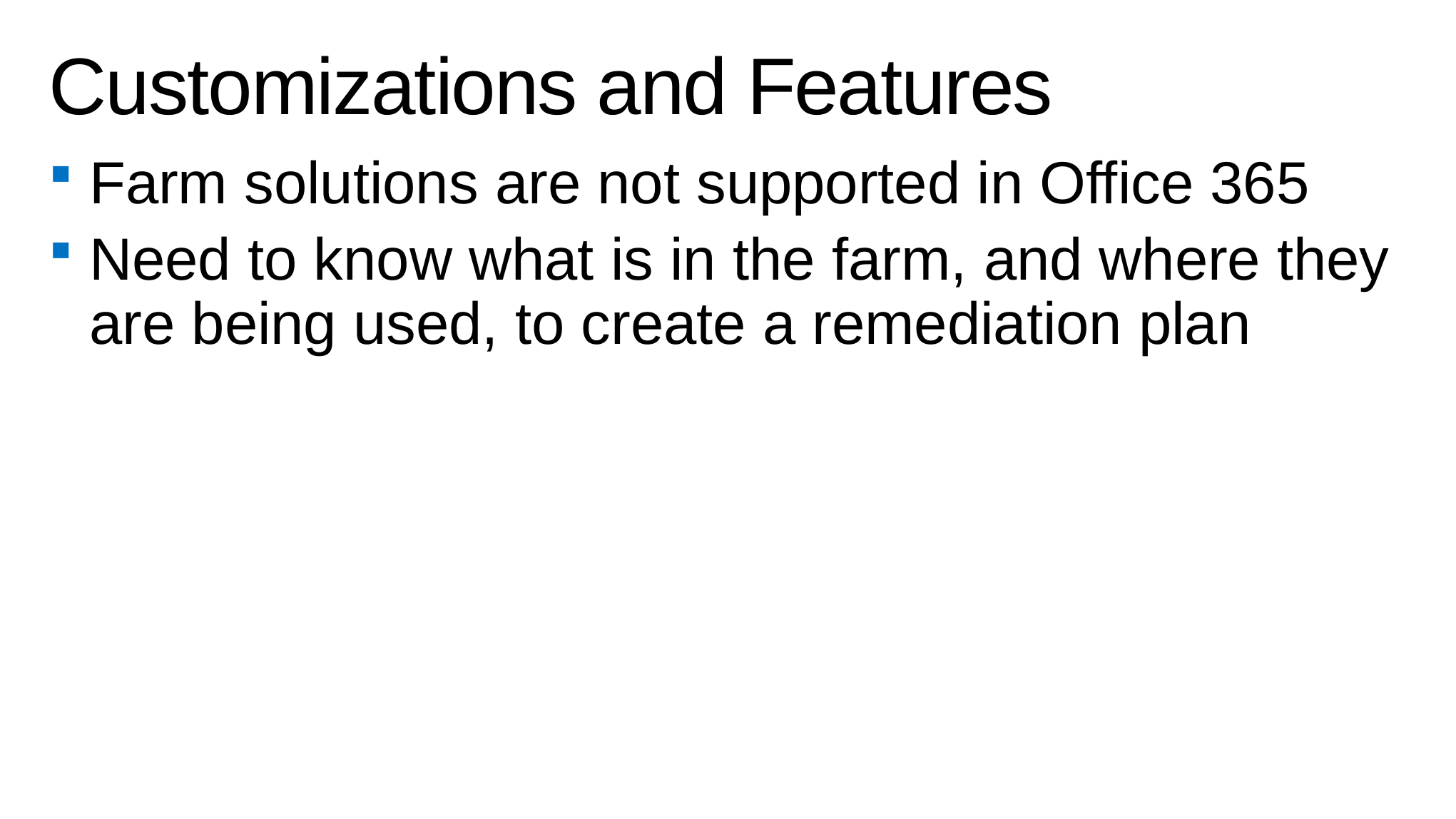

# Customizations and Features
Farm solutions are not supported in Office 365
Need to know what is in the farm, and where they are being used, to create a remediation plan